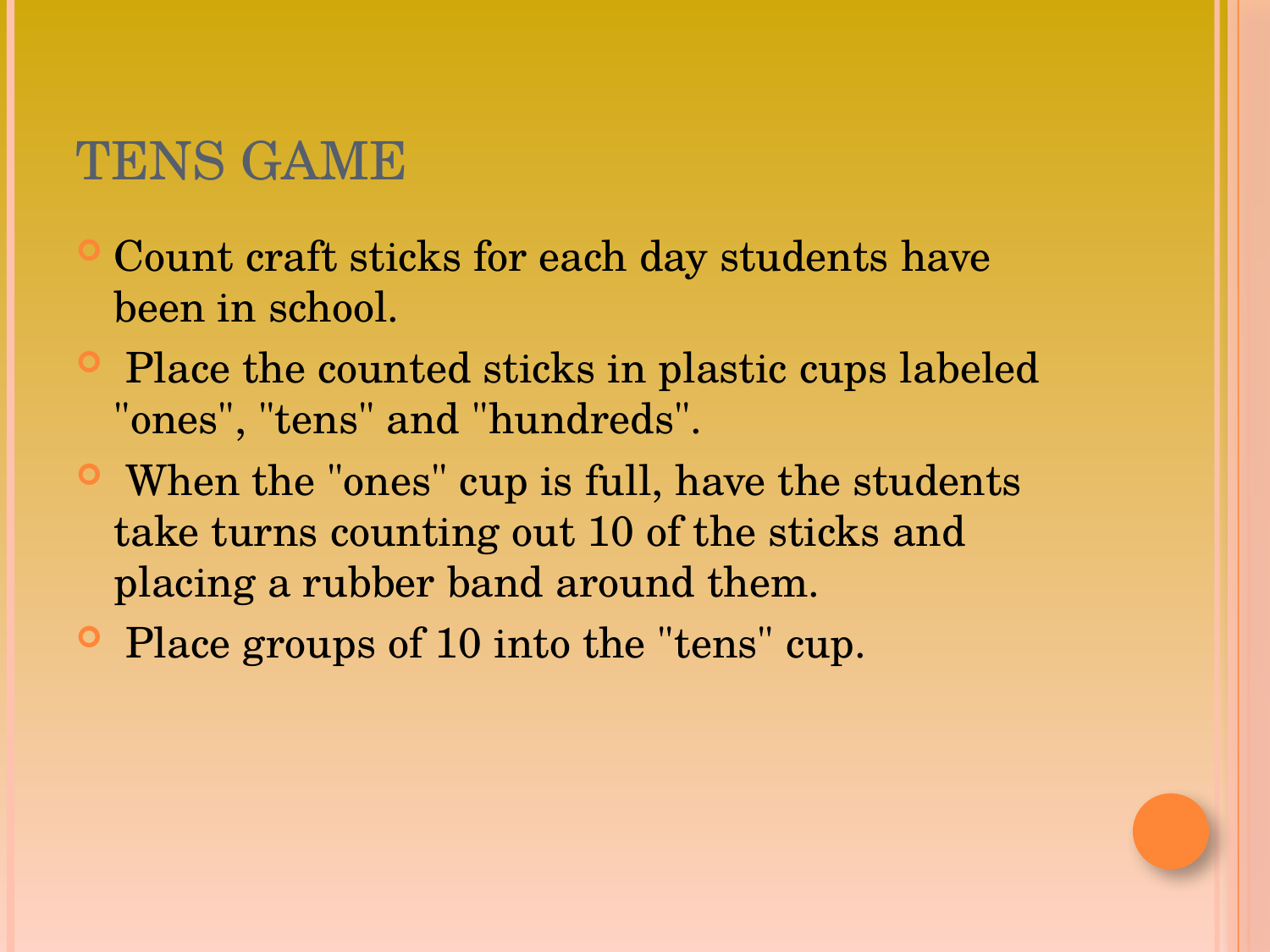

# Tens Game
Count craft sticks for each day students have been in school.
 Place the counted sticks in plastic cups labeled "ones", "tens" and "hundreds".
 When the "ones" cup is full, have the students take turns counting out 10 of the sticks and placing a rubber band around them.
 Place groups of 10 into the "tens" cup.